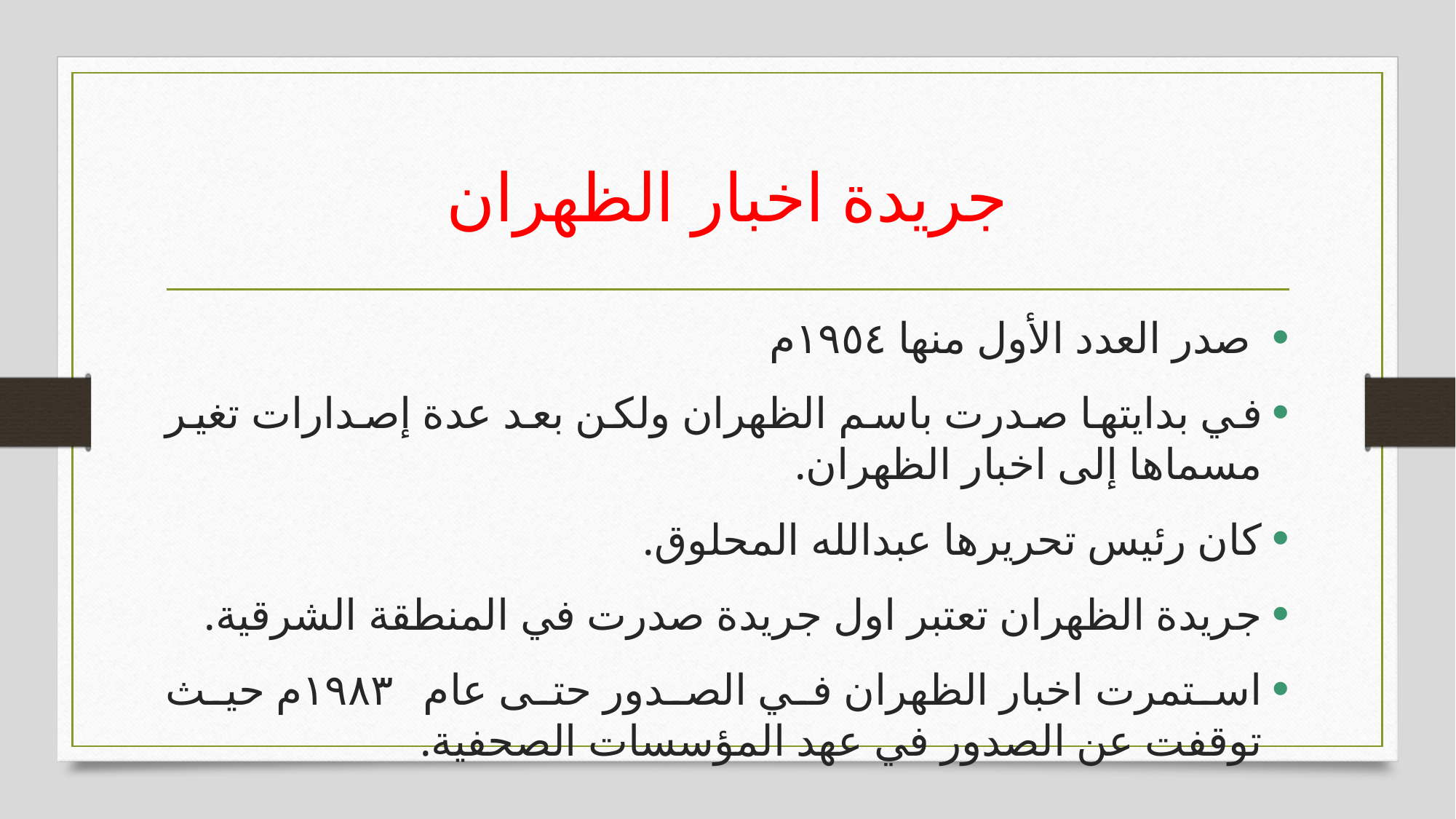

# جريدة اخبار الظهران
 صدر العدد الأول منها ١٩٥٤م
في بدايتها صدرت باسم الظهران ولكن بعد عدة إصدارات تغير مسماها إلى اخبار الظهران.
كان رئيس تحريرها عبدالله المحلوق.
جريدة الظهران تعتبر اول جريدة صدرت في المنطقة الشرقية.
استمرت اخبار الظهران في الصدور حتى عام ١٩٨٣م حيث توقفت عن الصدور في عهد المؤسسات الصحفية.